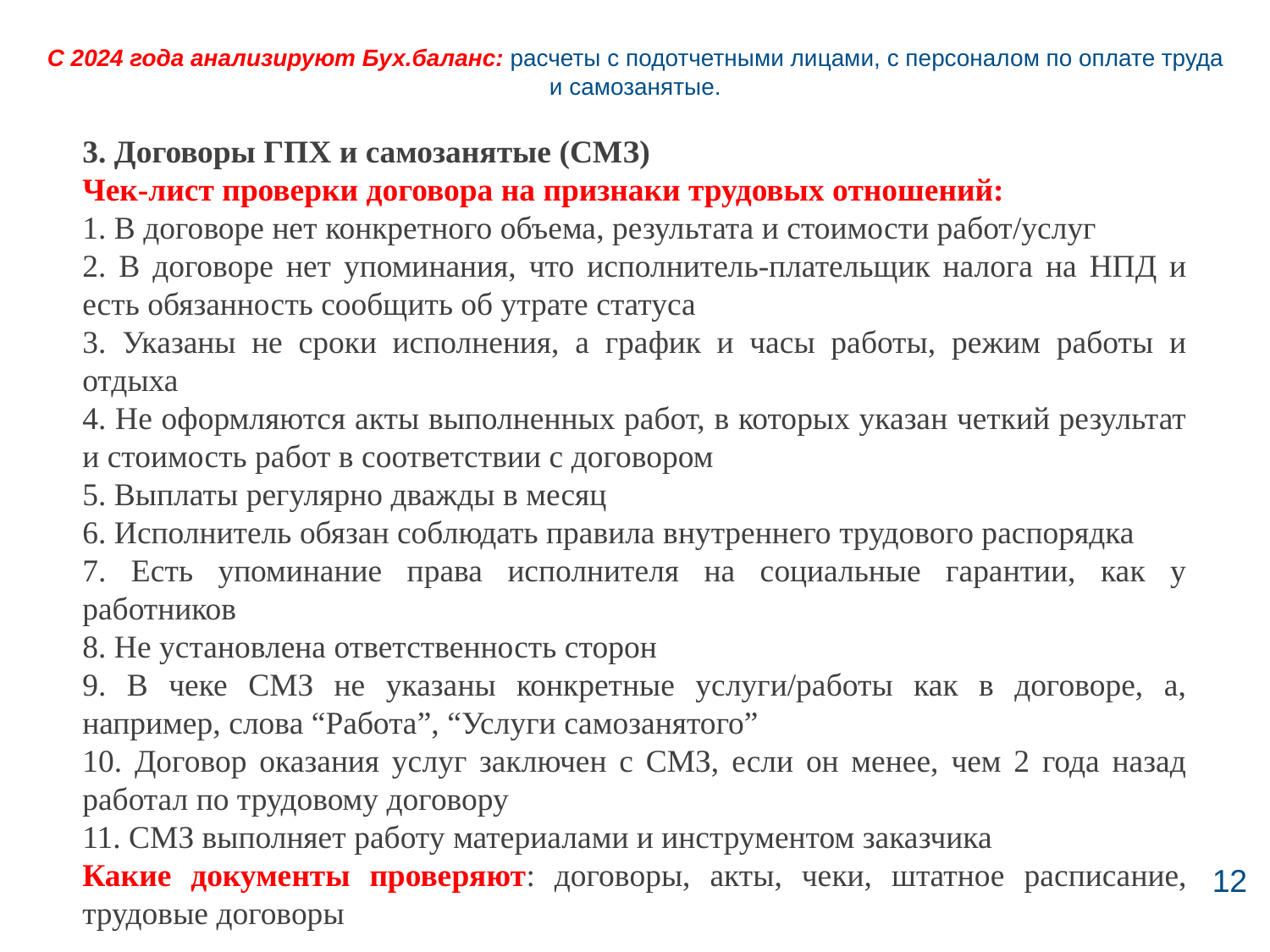

# С 2024 года анализируют Бух.баланс: расчеты с подотчетными лицами, с персоналом по оплате труда и самозанятые.
3. Договоры ГПХ и самозанятые (СМЗ)
Чек-лист проверки договора на признаки трудовых отношений:
1. В договоре нет конкретного объема, результата и стоимости работ/услуг
2. В договоре нет упоминания, что исполнитель-плательщик налога на НПД и есть обязанность сообщить об утрате статуса
3. Указаны не сроки исполнения, а график и часы работы, режим работы и отдыха
4. Не оформляются акты выполненных работ, в которых указан четкий результат и стоимость работ в соответствии с договором
5. Выплаты регулярно дважды в месяц
6. Исполнитель обязан соблюдать правила внутреннего трудового распорядка
7. Есть упоминание права исполнителя на социальные гарантии, как у работников
8. Не установлена ответственность сторон
9. В чеке СМЗ не указаны конкретные услуги/работы как в договоре, а, например, слова “Работа”, “Услуги самозанятого”
10. Договор оказания услуг заключен с СМЗ, если он менее, чем 2 года назад работал по трудовому договору
11. СМЗ выполняет работу материалами и инструментом заказчика
Какие документы проверяют: договоры, акты, чеки, штатное расписание, трудовые договоры